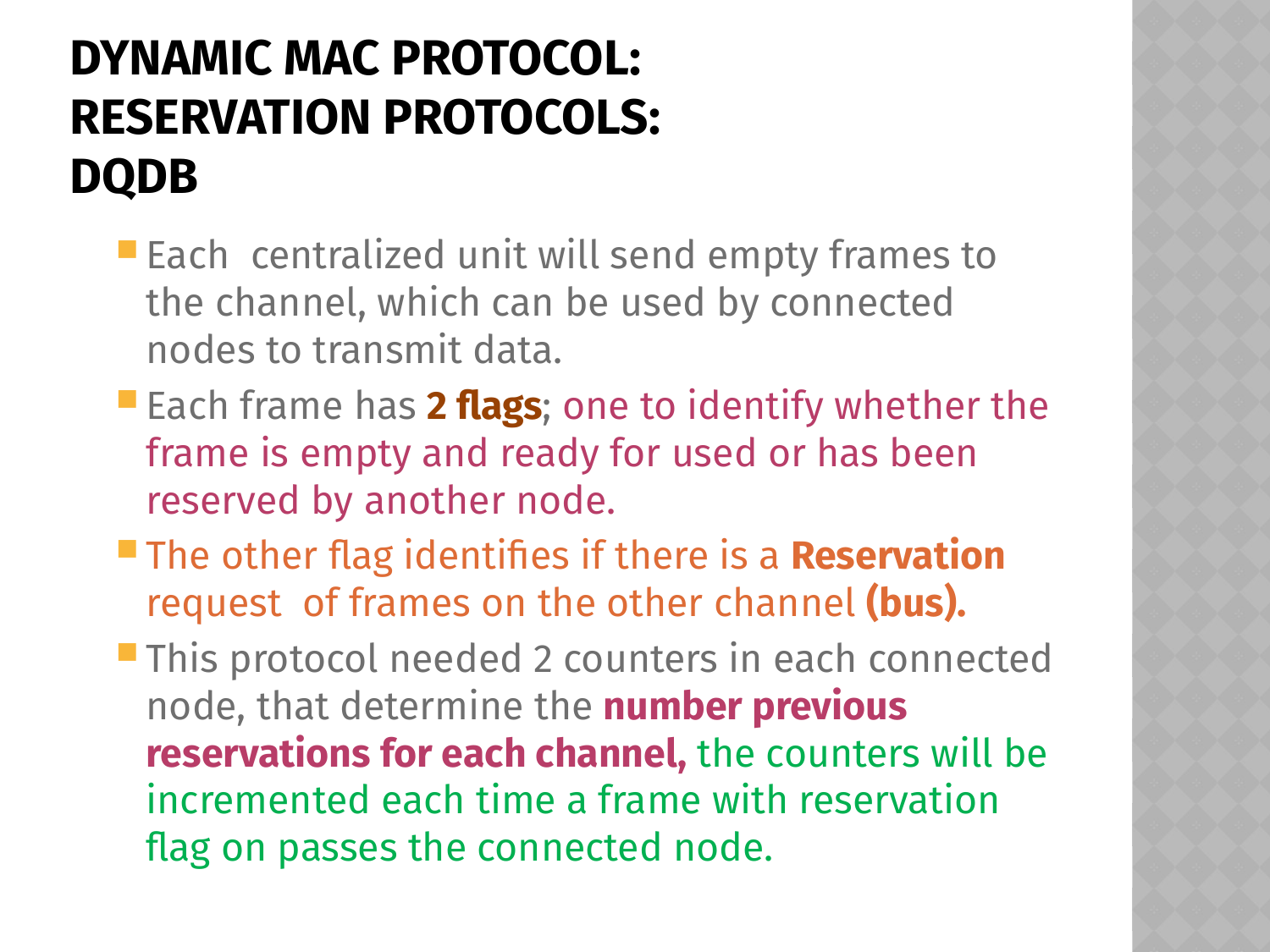

# Dynamic mac protocol: Reservation protocols: DQDB
Each  centralized unit will send empty frames to the channel, which can be used by connected nodes to transmit data.
Each frame has 2 flags; one to identify whether the frame is empty and ready for used or has been reserved by another node.
The other flag identifies if there is a Reservation request  of frames on the other channel (bus).
This protocol needed 2 counters in each connected node, that determine the number previous reservations for each channel, the counters will be incremented each time a frame with reservation flag on passes the connected node.